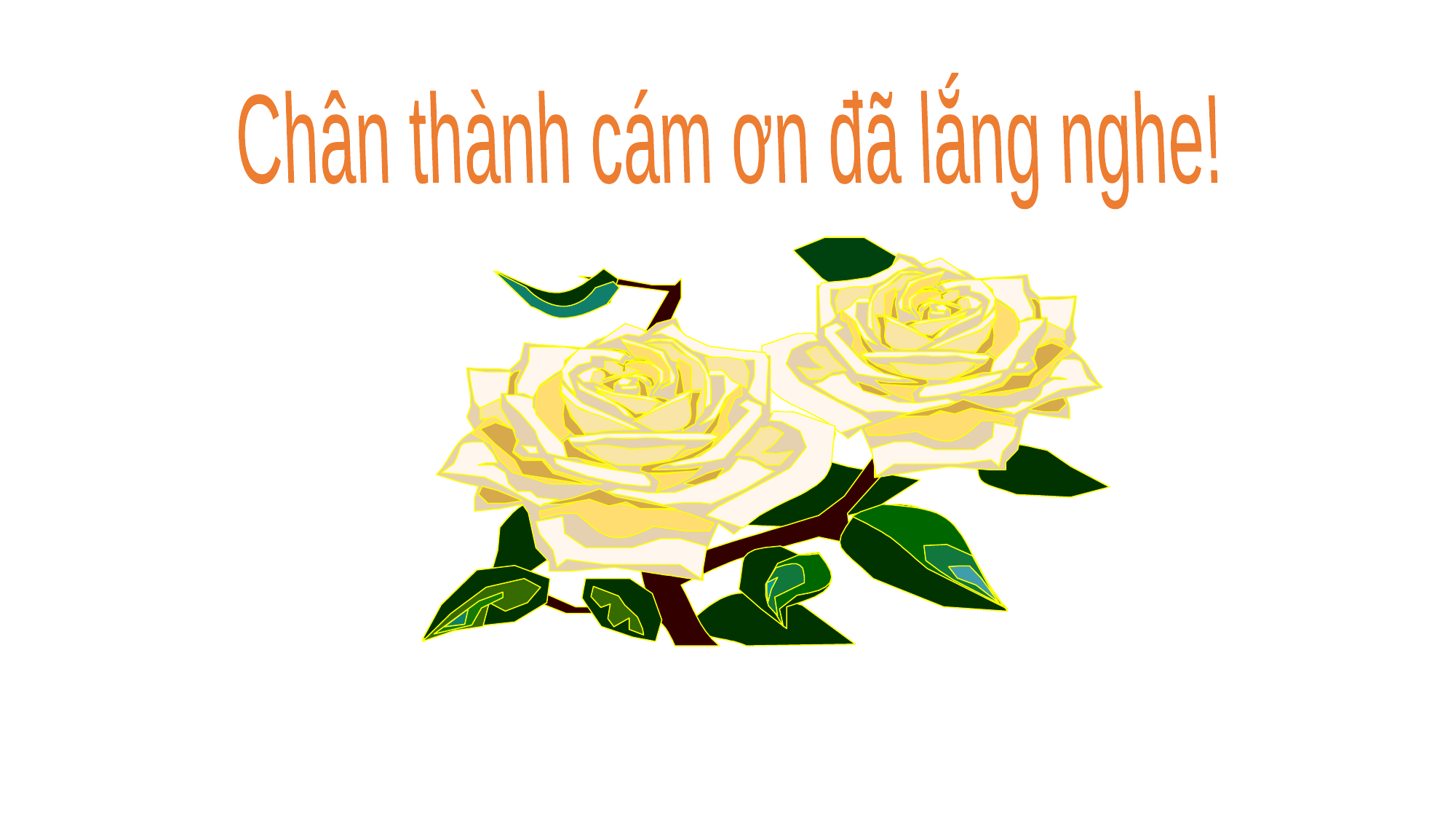

Chân thành cám ơn đã lắng nghe!